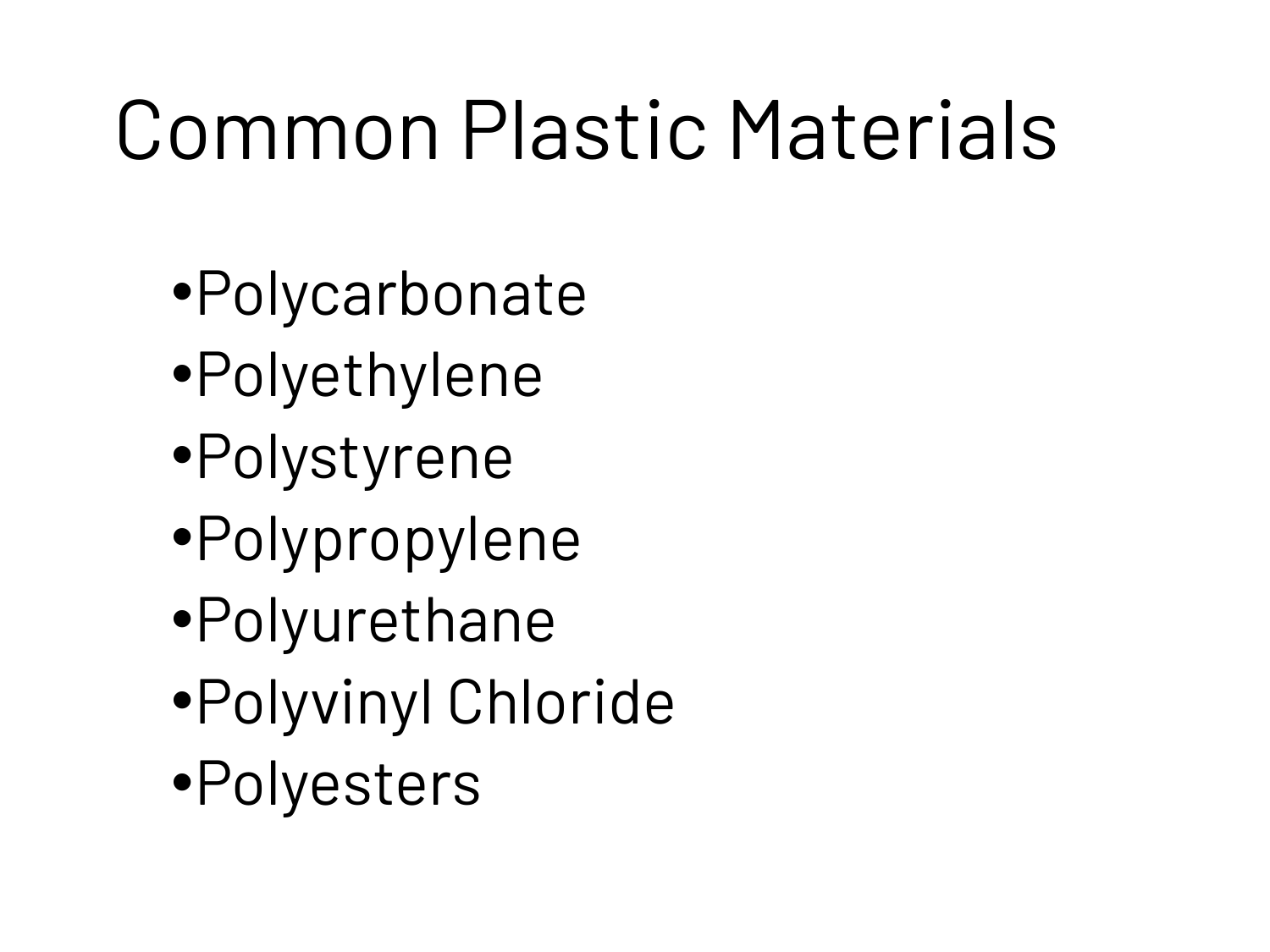

Common Plastic Materials
Polycarbonate
Polyethylene
Polystyrene
Polypropylene
Polyurethane
Polyvinyl Chloride
Polyesters